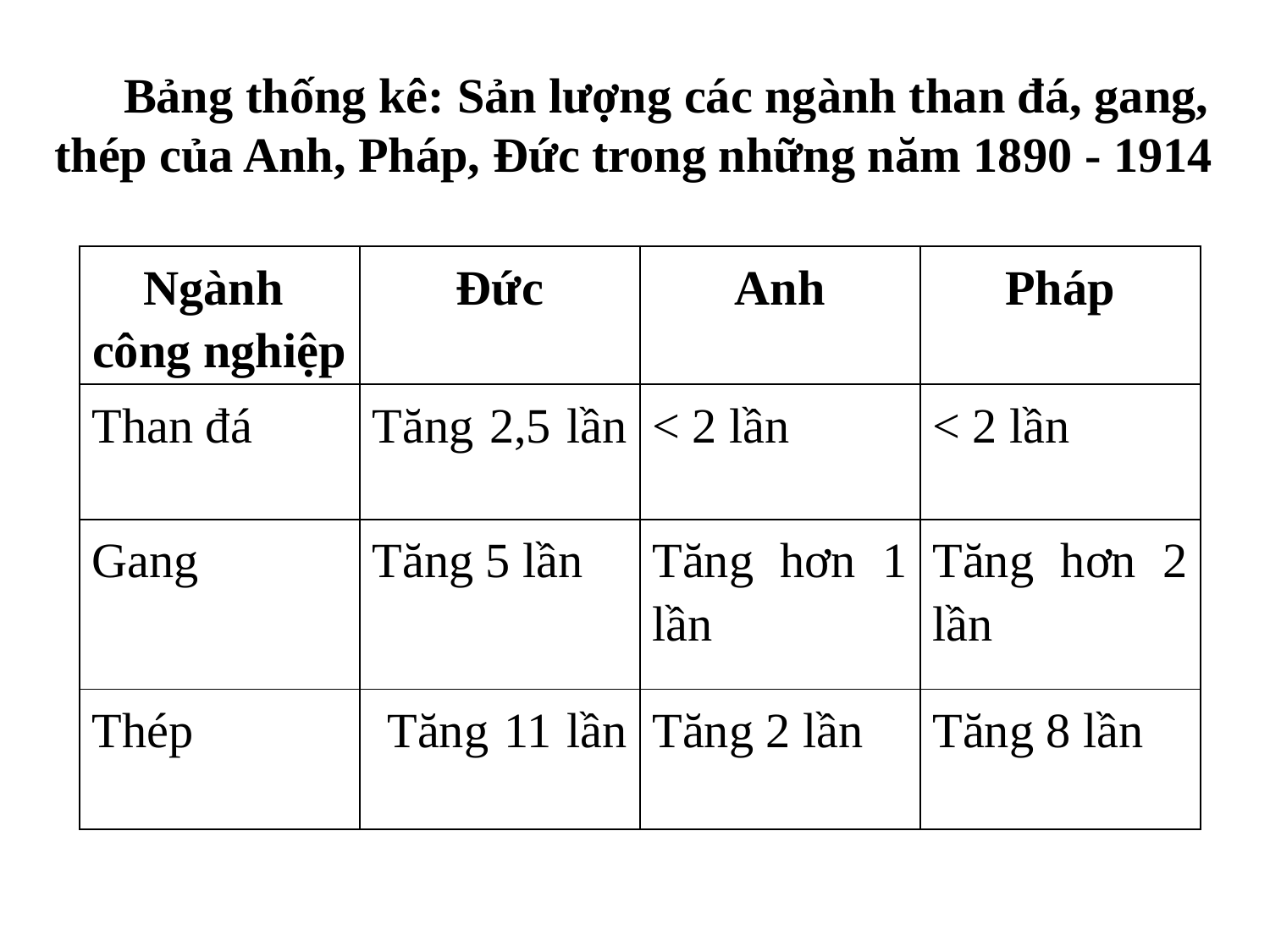

Bảng thống kê: Sản lượng các ngành than đá, gang, thép của Anh, Pháp, Đức trong những năm 1890 - 1914

| Ngành công nghiệp | Đức | Anh | Pháp |
| --- | --- | --- | --- |
| Than đá | Tăng 2,5 lần | < 2 lần | < 2 lần |
| Gang | Tăng 5 lần | Tăng hơn 1 lần | Tăng hơn 2 lần |
| Thép | Tăng 11 lần | Tăng 2 lần | Tăng 8 lần |